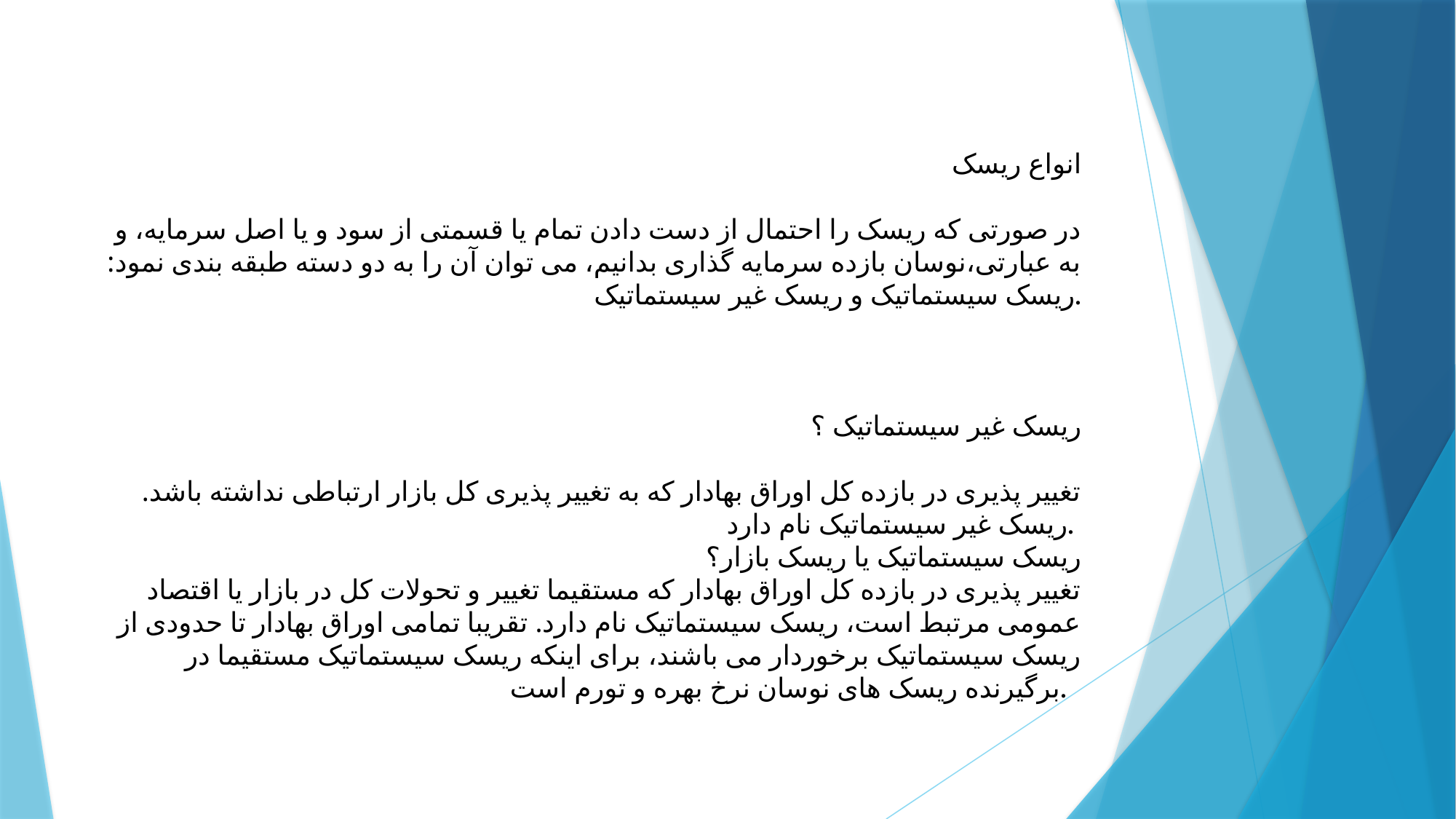

انواع ریسک

در صورتی که ریسک را احتمال از دست دادن تمام یا قسمتی از سود و یا اصل سرمایه، و به عبارتی،نوسان بازده سرمایه گذاری بدانیم، می توان آن را به دو دسته طبقه بندی نمود: ریسک سیستماتیک و ریسک غیر سیستماتیک.

ریسک غیر سیستماتیک ؟

تغییر پذیری در بازده کل اوراق بهادار که به تغییر پذیری کل بازار ارتباطی نداشته باشد. ریسک غیر سیستماتیک نام دارد.
ریسک سیستماتیک یا ریسک بازار؟
تغییر پذیری در بازده کل اوراق بهادار که مستقیما تغییر و تحولات کل در بازار یا اقتصاد عمومی مرتبط است، ریسک سیستماتیک نام دارد. تقریبا تمامی اوراق بهادار تا حدودی از ریسک سیستماتیک برخوردار می باشند، برای اینکه ریسک سیستماتیک مستقیما در برگیرنده ریسک های نوسان نرخ بهره و تورم است.